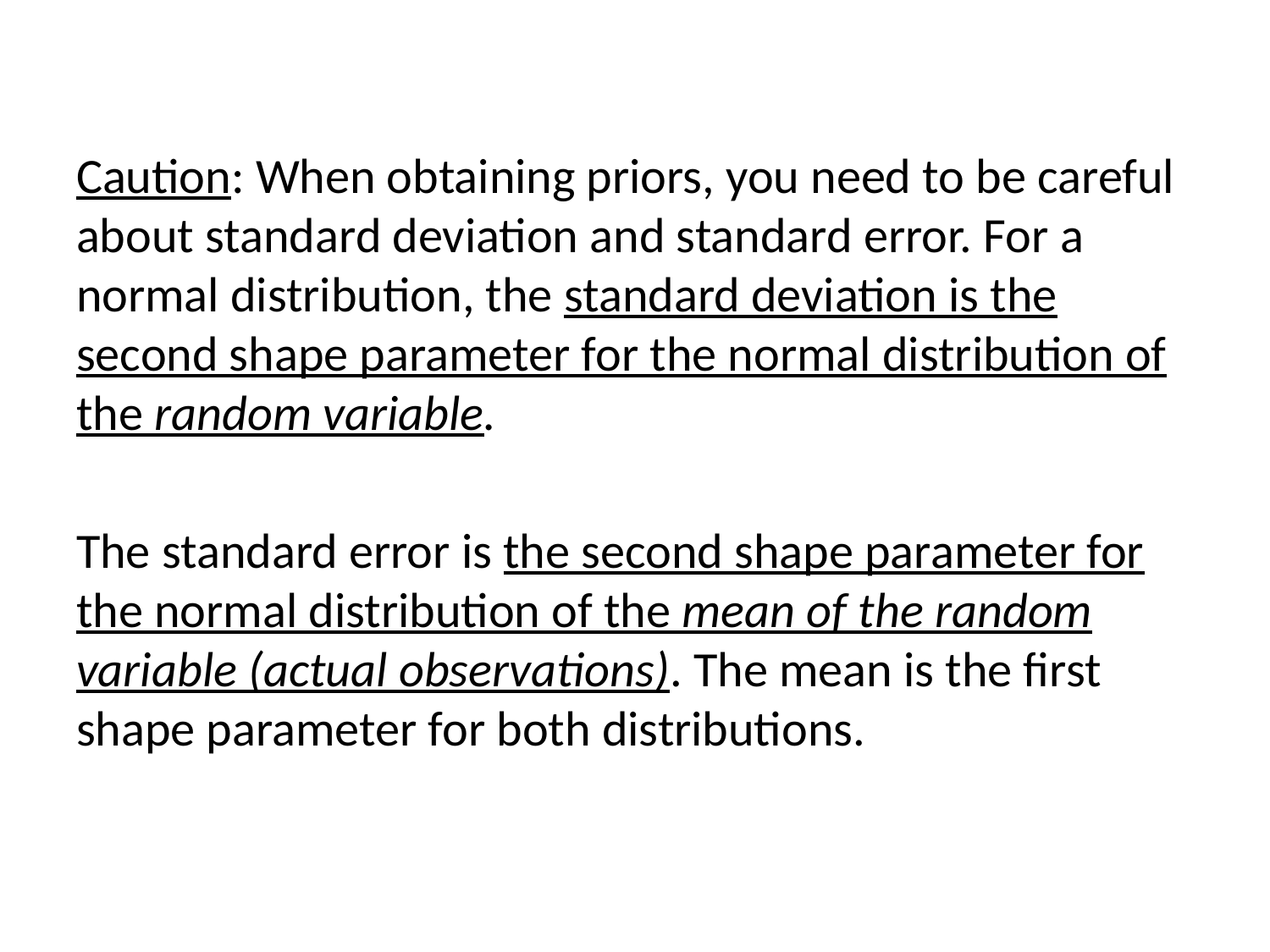

Caution: When obtaining priors, you need to be careful about standard deviation and standard error. For a normal distribution, the standard deviation is the second shape parameter for the normal distribution of the random variable.

The standard error is the second shape parameter for the normal distribution of the mean of the random variable (actual observations). The mean is the first shape parameter for both distributions.